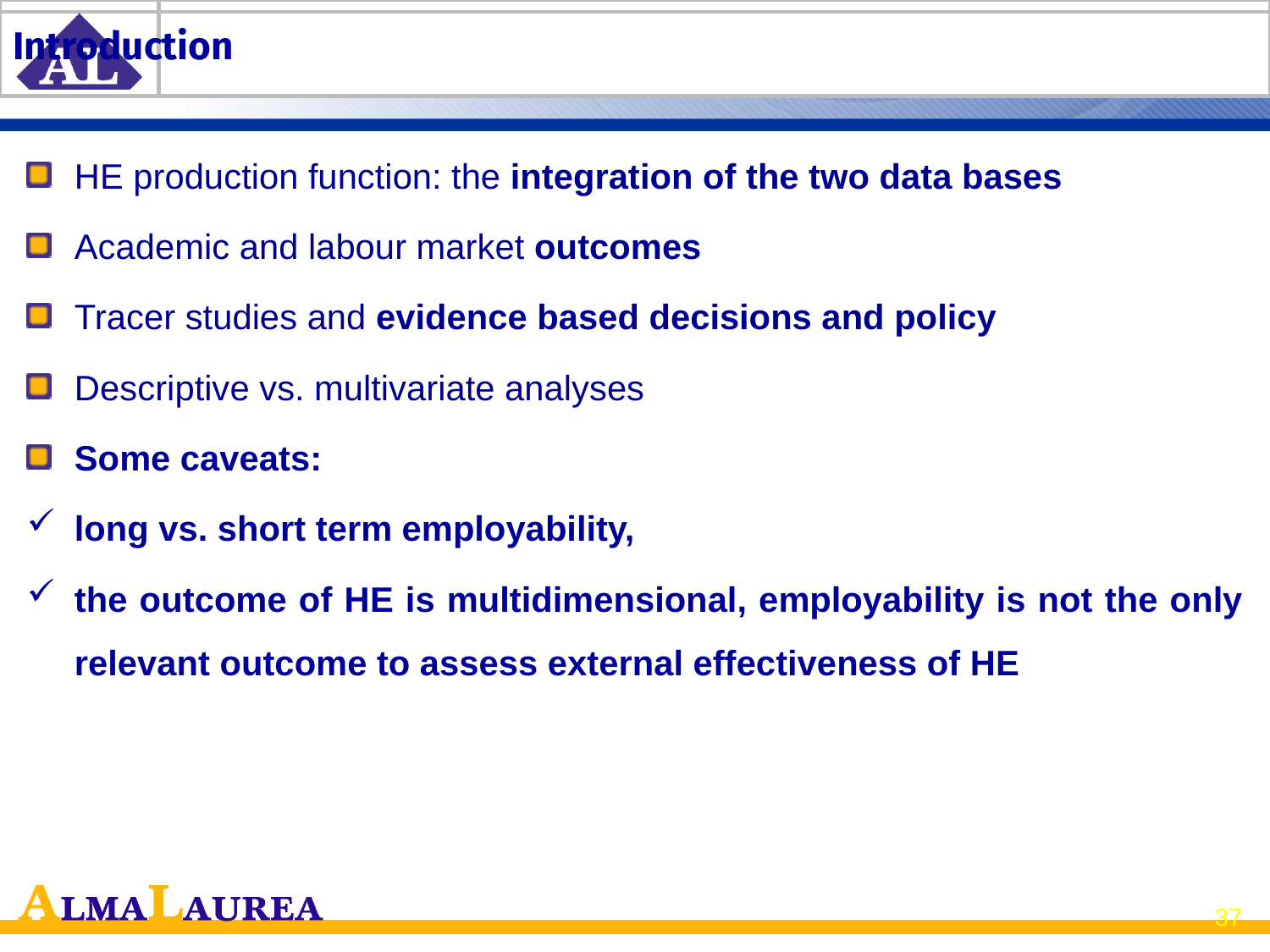

# Introduction
HE production function: the integration of the two data bases
Academic and labour market outcomes
Tracer studies and evidence based decisions and policy
Descriptive vs. multivariate analyses
Some caveats:
long vs. short term employability,
the outcome of HE is multidimensional, employability is not the only relevant outcome to assess external effectiveness of HE

37